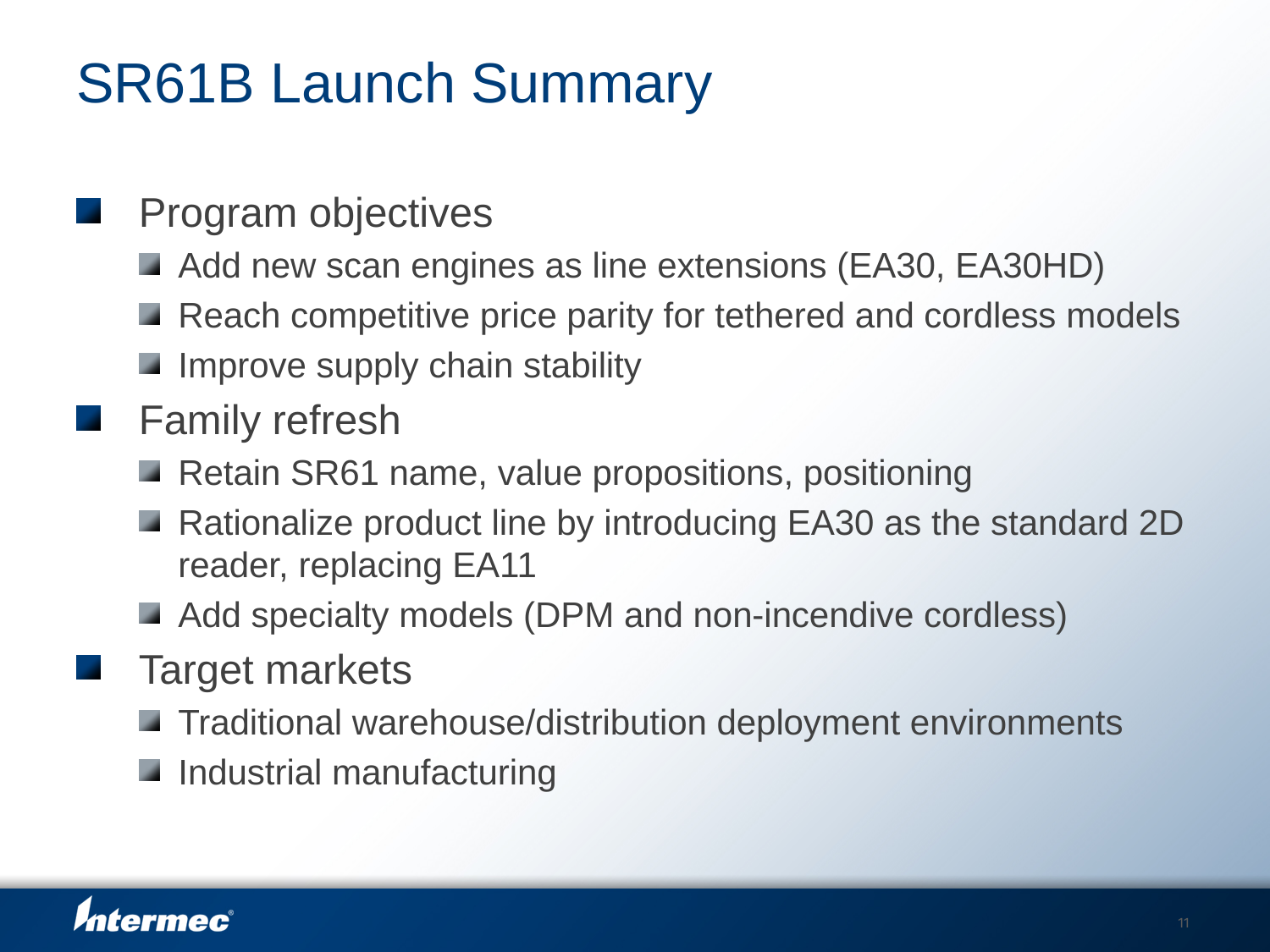

# SR61B Launch Summary
Program objectives
Add new scan engines as line extensions (EA30, EA30HD)
Reach competitive price parity for tethered and cordless models
Improve supply chain stability
Family refresh
Retain SR61 name, value propositions, positioning
Rationalize product line by introducing EA30 as the standard 2D reader, replacing EA11
Add specialty models (DPM and non-incendive cordless)
Target markets
Traditional warehouse/distribution deployment environments
Industrial manufacturing